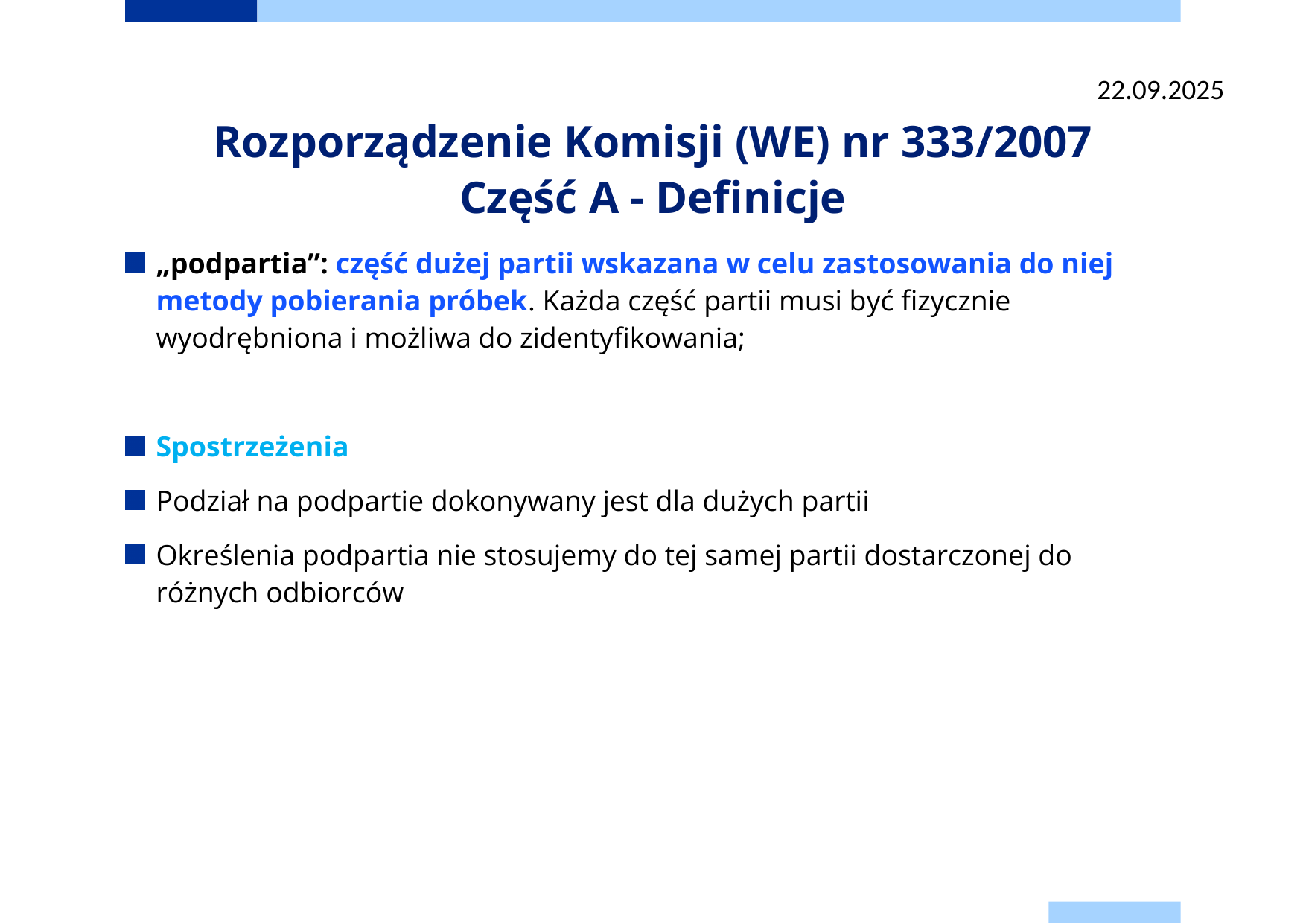

22.09.2025
# Rozporządzenie Komisji (WE) nr 333/2007 Część A - Definicje
„podpartia”: część dużej partii wskazana w celu zastosowania do niej metody pobierania próbek. Każda część partii musi być fizycznie wyodrębniona i możliwa do zidentyfikowania;

Spostrzeżenia
Podział na podpartie dokonywany jest dla dużych partii
Określenia podpartia nie stosujemy do tej samej partii dostarczonej do różnych odbiorców